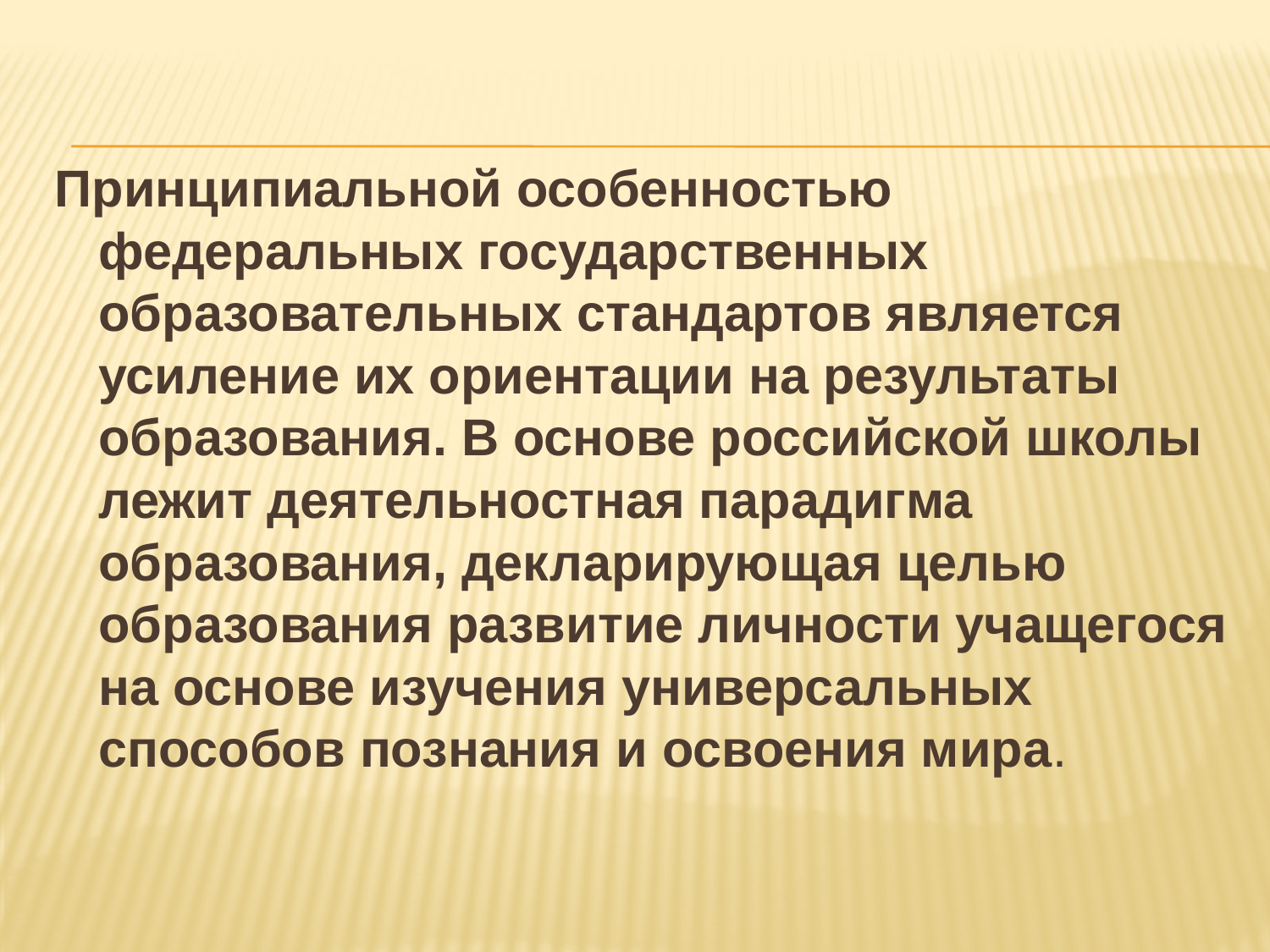

Принципиальной особенностью федеральных государственных образовательных стандартов является усиление их ориентации на результаты образования. В основе российской школы лежит деятельностная парадигма образования, декларирующая целью образования развитие личности учащегося на основе изучения универсальных способов познания и освоения мира.